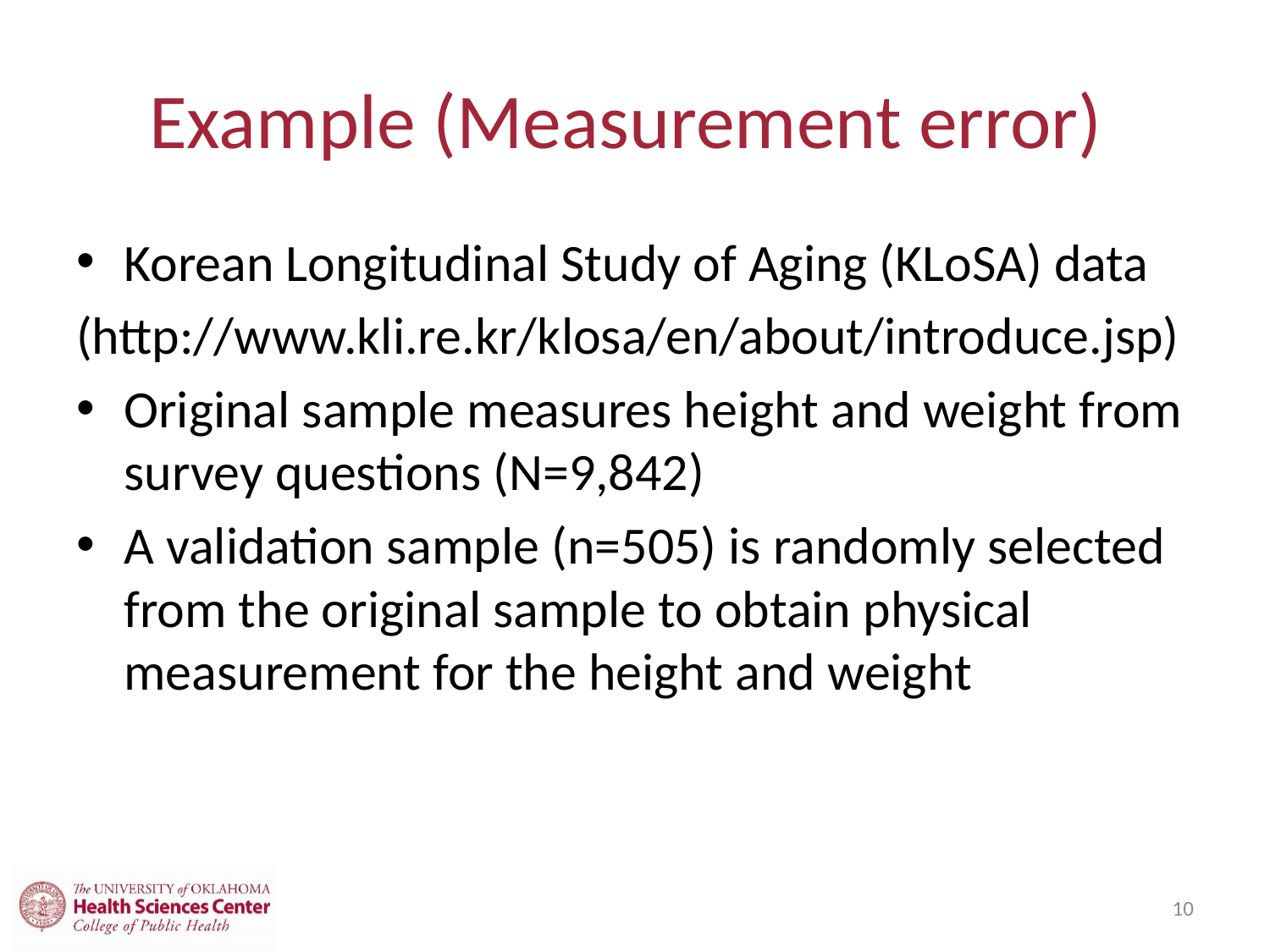

# Example (Measurement error)
Korean Longitudinal Study of Aging (KLoSA) data
(http://www.kli.re.kr/klosa/en/about/introduce.jsp)
Original sample measures height and weight from survey questions (N=9,842)
A validation sample (n=505) is randomly selected from the original sample to obtain physical measurement for the height and weight
10